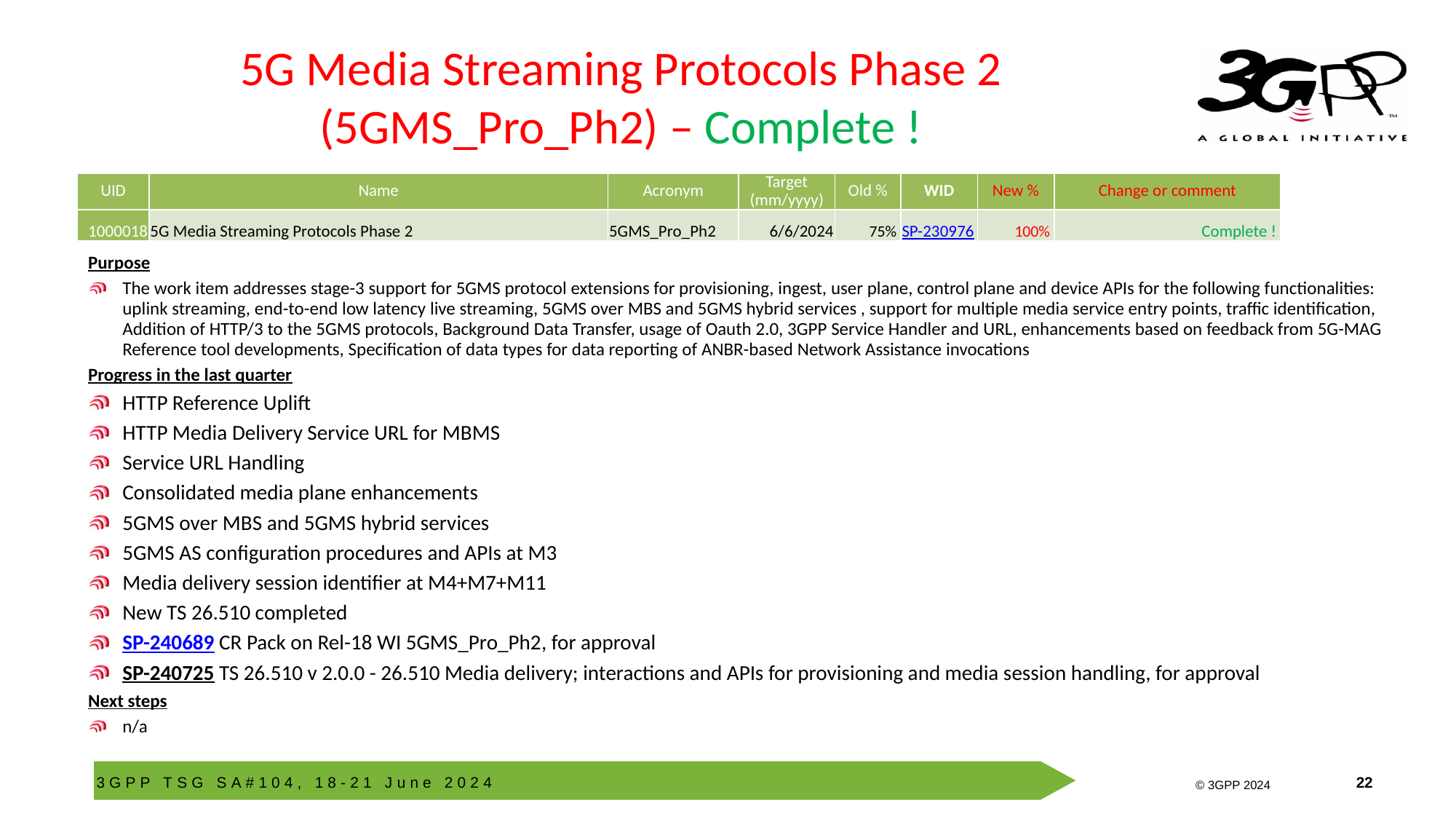

# 5G Media Streaming Protocols Phase 2 (5GMS_Pro_Ph2) – Complete !
| UID | Name | Acronym | Target (mm/yyyy) | Old % | WID | New % | Change or comment |
| --- | --- | --- | --- | --- | --- | --- | --- |
| 1000018 | 5G Media Streaming Protocols Phase 2 | 5GMS\_Pro\_Ph2 | 6/6/2024 | 75% | SP-230976 | 100% | Complete ! |
Purpose
The work item addresses stage-3 support for 5GMS protocol extensions for provisioning, ingest, user plane, control plane and device APIs for the following functionalities: uplink streaming, end-to-end low latency live streaming, 5GMS over MBS and 5GMS hybrid services , support for multiple media service entry points, traffic identification, Addition of HTTP/3 to the 5GMS protocols, Background Data Transfer, usage of Oauth 2.0, 3GPP Service Handler and URL, enhancements based on feedback from 5G-MAG Reference tool developments, Specification of data types for data reporting of ANBR-based Network Assistance invocations
Progress in the last quarter
HTTP Reference Uplift
HTTP Media Delivery Service URL for MBMS
Service URL Handling
Consolidated media plane enhancements
5GMS over MBS and 5GMS hybrid services
5GMS AS configuration procedures and APIs at M3
Media delivery session identifier at M4+M7+M11
New TS 26.510 completed
SP-240689 CR Pack on Rel-18 WI 5GMS_Pro_Ph2, for approval
SP-240725 TS 26.510 v 2.0.0 - 26.510 Media delivery; interactions and APIs for provisioning and media session handling, for approval
Next steps
n/a